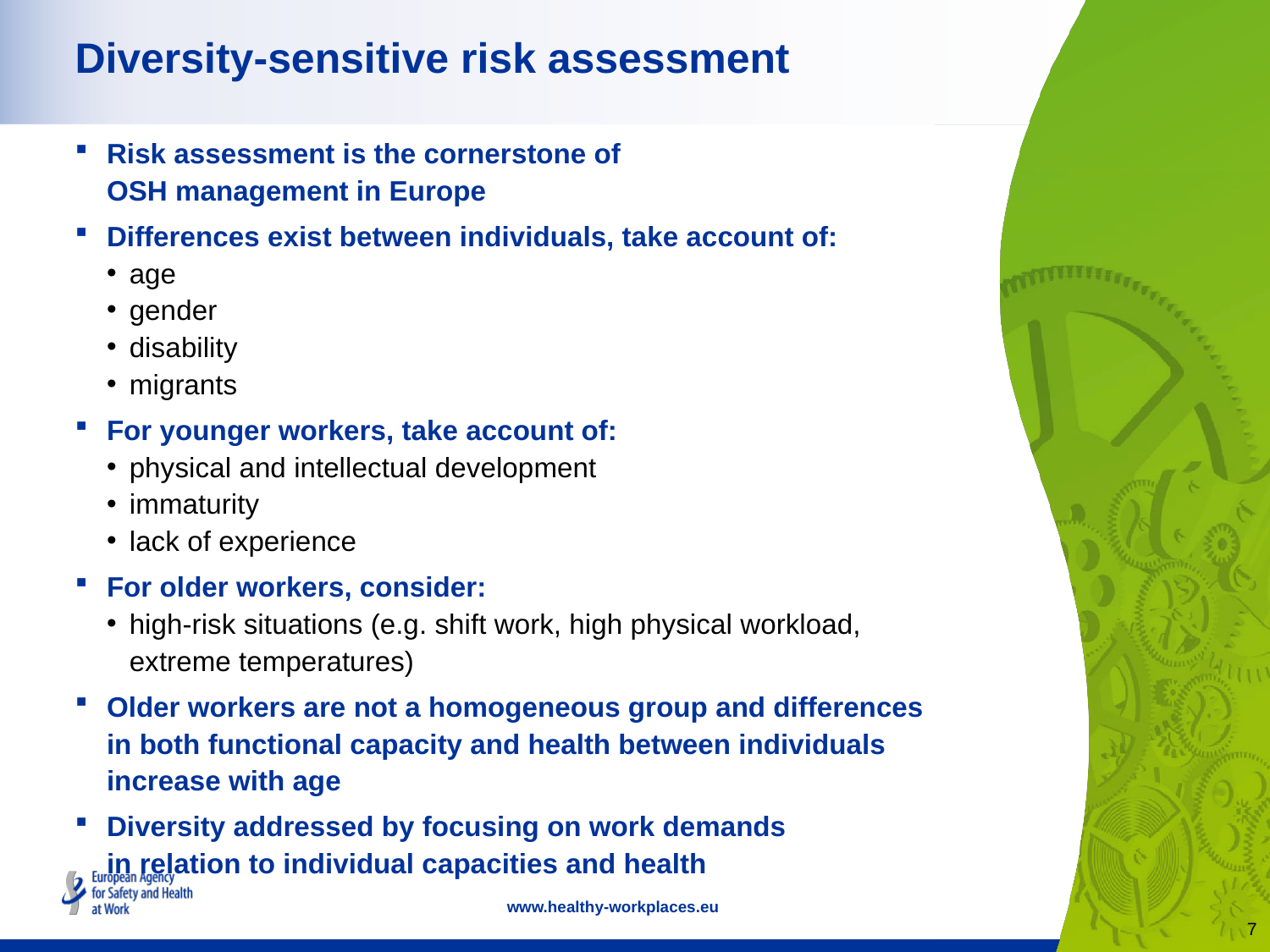

Diversity-sensitive risk assessment
Risk assessment is the cornerstone of
OSH management in Europe
Differences exist between individuals, take account of:
age
gender
disability
migrants
For younger workers, take account of:
physical and intellectual development
immaturity
lack of experience
For older workers, consider:
high-risk situations (e.g. shift work, high physical workload,
extreme temperatures)
Older workers are not a homogeneous group and differences
in both functional capacity and health between individuals
increase with age
Diversity addressed by focusing on work demands
in relation to individual capacities and health